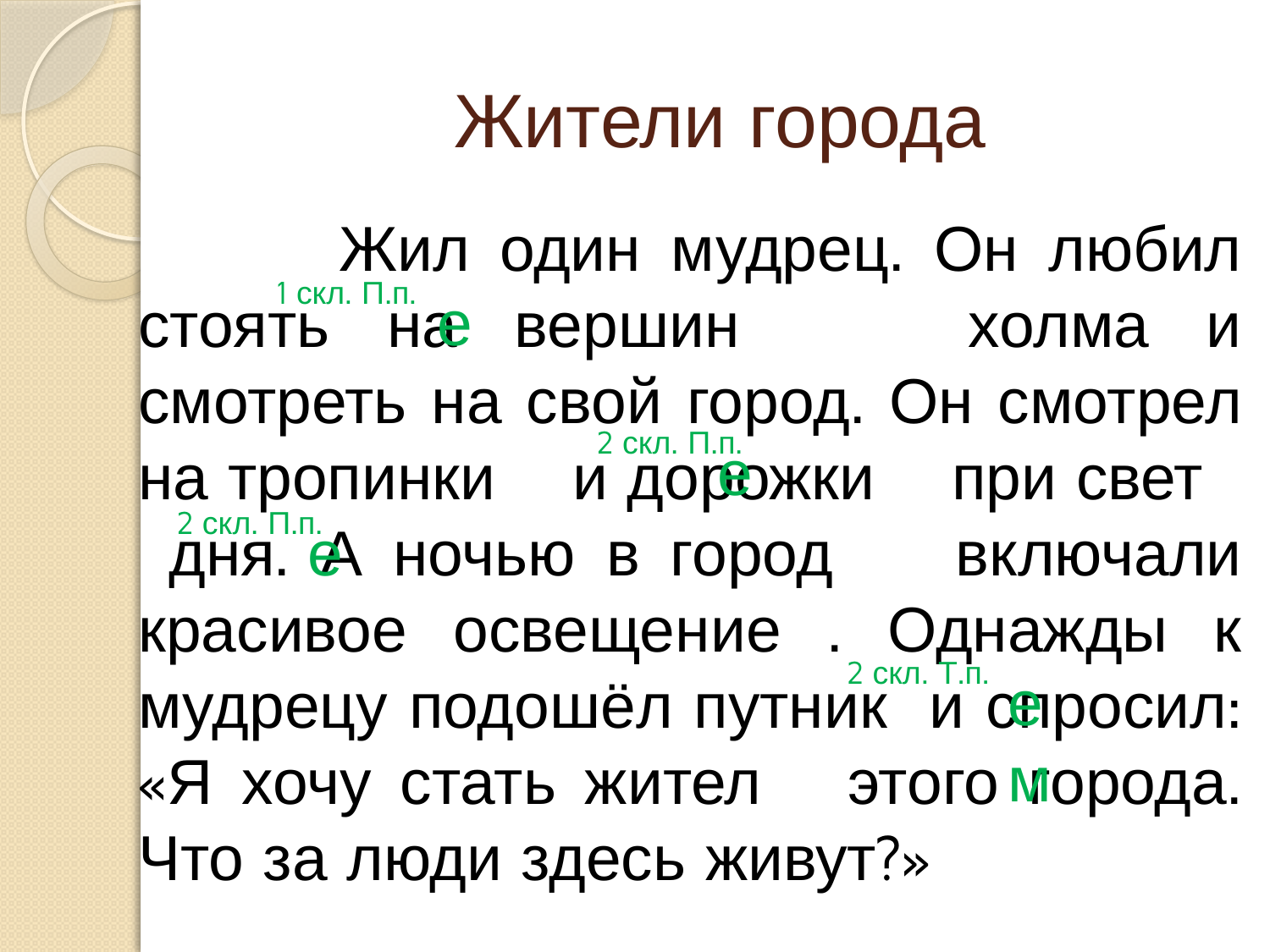

# Жители города
        Жил один мудрец. Он любил стоять на вершин    холма и смотреть на свой город. Он смотрел на тропинки    и дорожки    при свет    дня. А ночью в город    включали красивое освещение . Однажды к мудрецу подошёл путник  и спросил: «Я хочу стать жител   этого города. Что за люди здесь живут?»
1 скл. П.п.
е
2 скл. П.п.
е
2 скл. П.п.
е
2 скл. Т.п.
ем